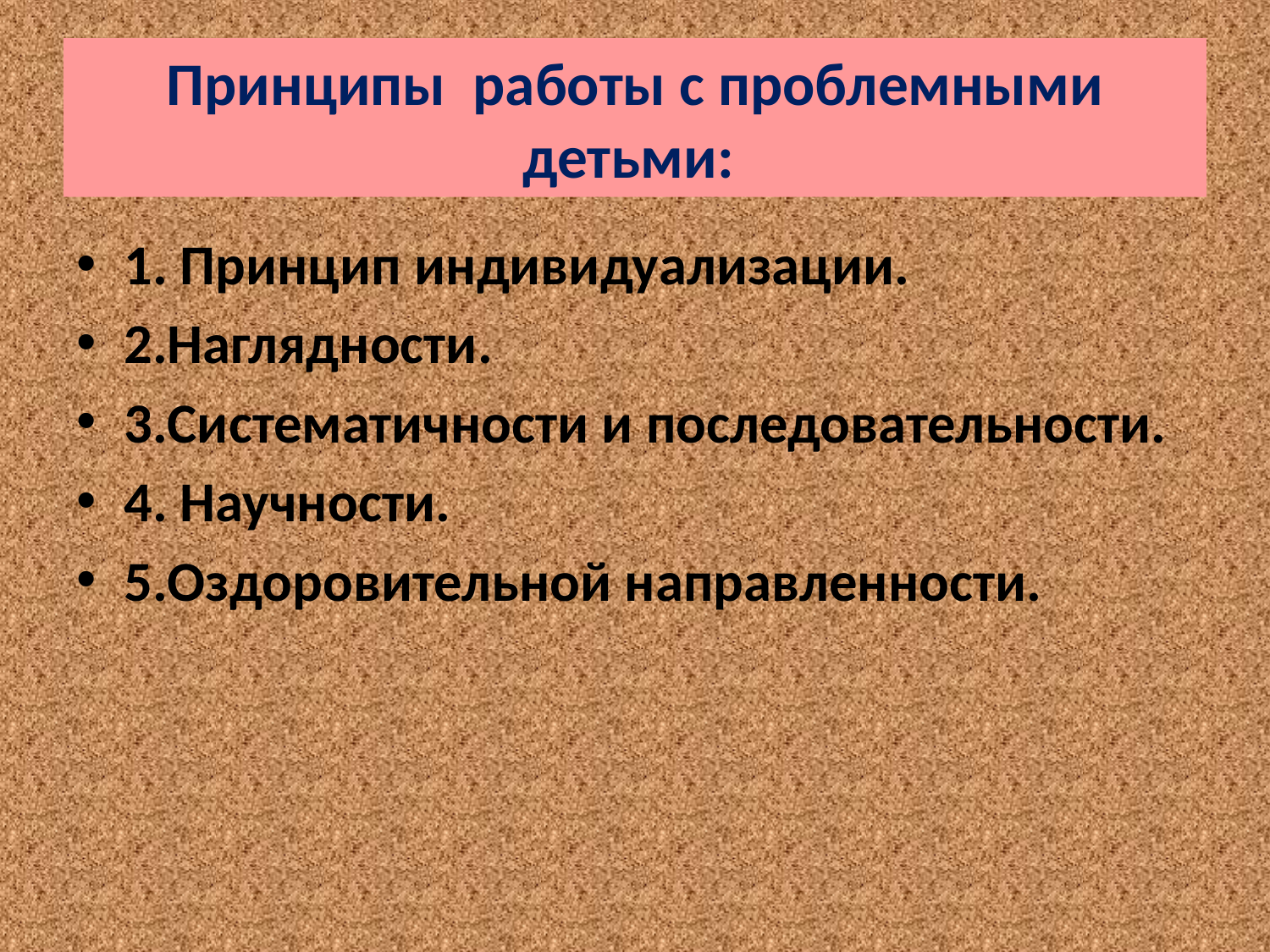

# Принципы  работы с проблемными детьми:
1. Принцип индивидуализации.
2.Наглядности.
3.Систематичности и последовательности.
4. Научности.
5.Оздоровительной направленности.